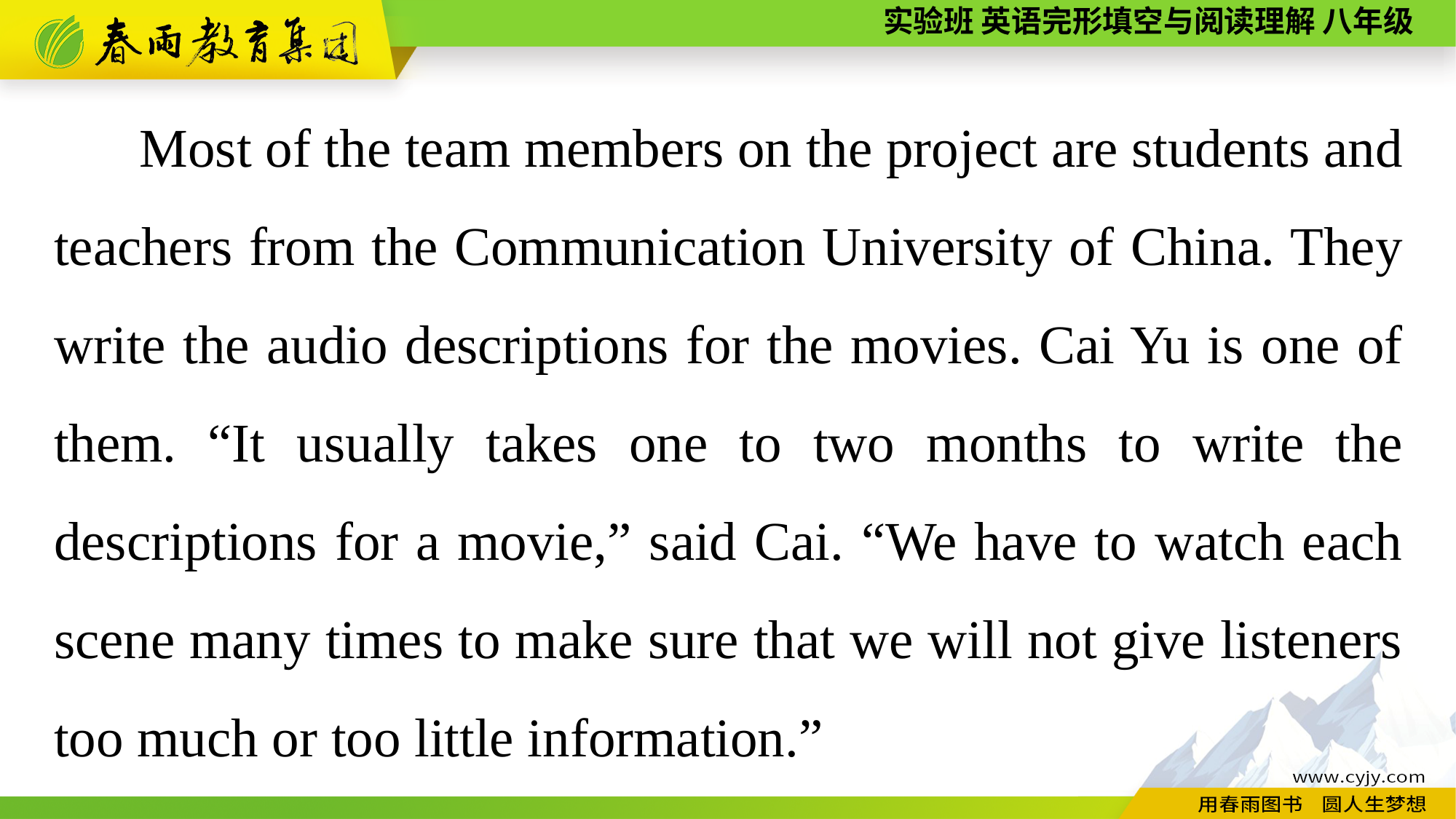

Most of the team members on the project are students and teachers from the Communication University of China. They write the audio descriptions for the movies. Cai Yu is one of them. “It usually takes one to two months to write the descriptions for a movie,” said Cai. “We have to watch each scene many times to make sure that we will not give listeners too much or too little information.”